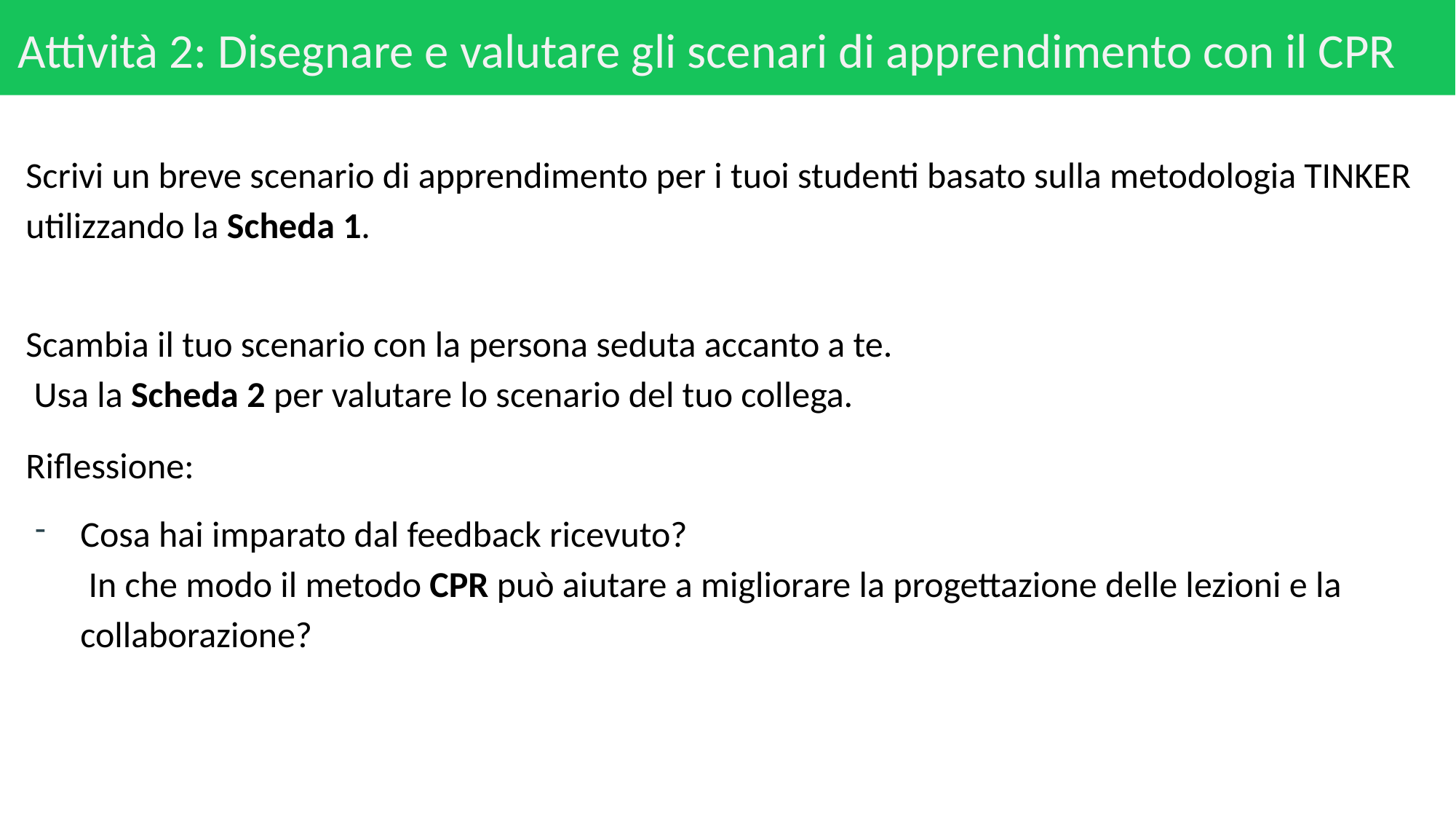

# Attività 2: Disegnare e valutare gli scenari di apprendimento con il CPR
Scrivi un breve scenario di apprendimento per i tuoi studenti basato sulla metodologia TINKER utilizzando la Scheda 1.
Scambia il tuo scenario con la persona seduta accanto a te.
 Usa la Scheda 2 per valutare lo scenario del tuo collega.
Riflessione:
Cosa hai imparato dal feedback ricevuto?
 In che modo il metodo CPR può aiutare a migliorare la progettazione delle lezioni e la collaborazione?